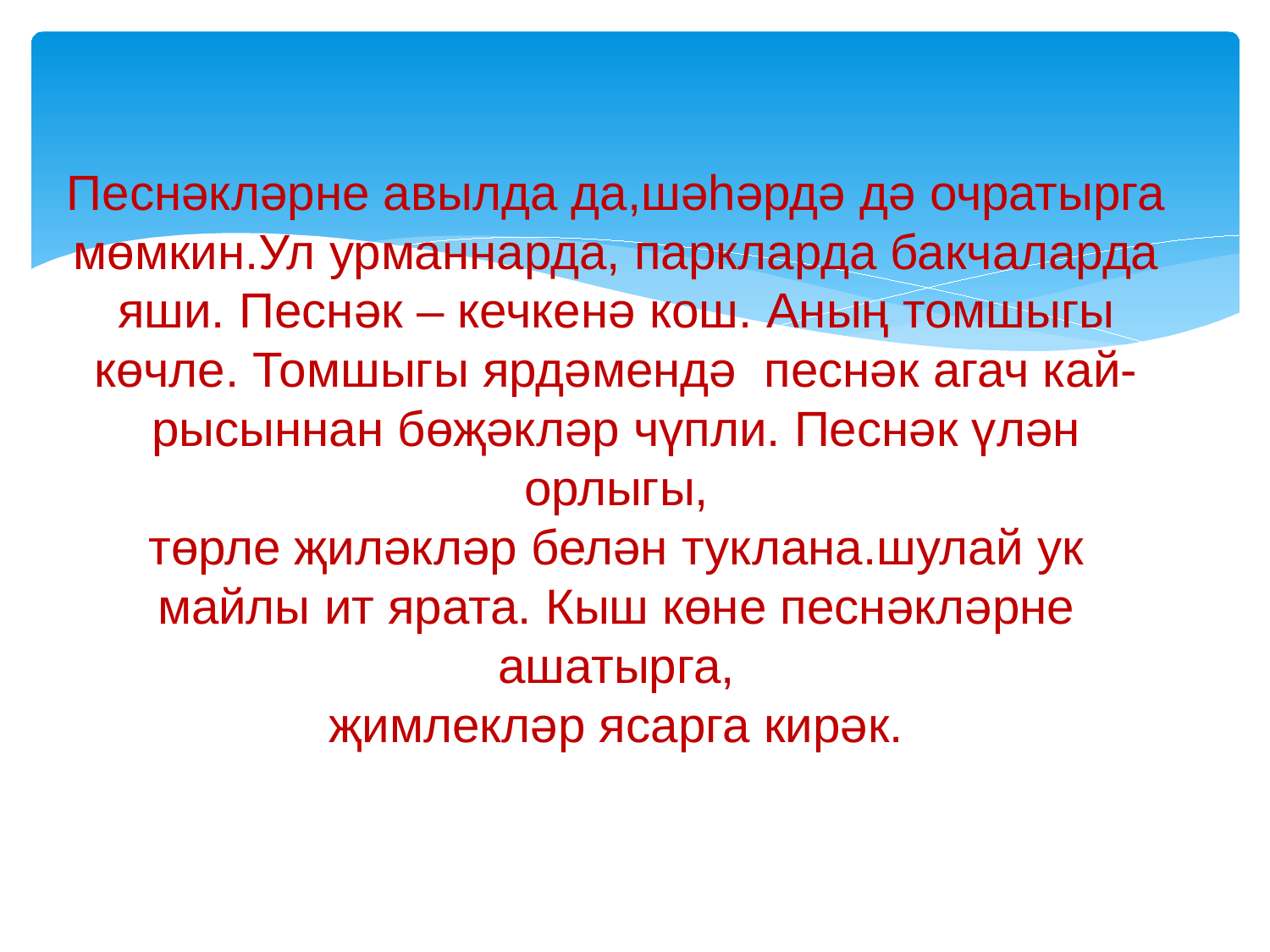

# Песнәкләрне авылда да,шәһәрдә дә очратырга мөмкин.Ул урманнарда, паркларда бакчаларда яши. Песнәк – кечкенә кош. Аның томшыгы көчле. Томшыгы ярдәмендә  песнәк агач кай- рысыннан бөҗәкләр чүпли. Песнәк үлән орлыгы, төрле җиләкләр белән туклана.шулай ук майлы ит ярата. Кыш көне песнәкләрне ашатырга, җимлекләр ясарга кирәк.